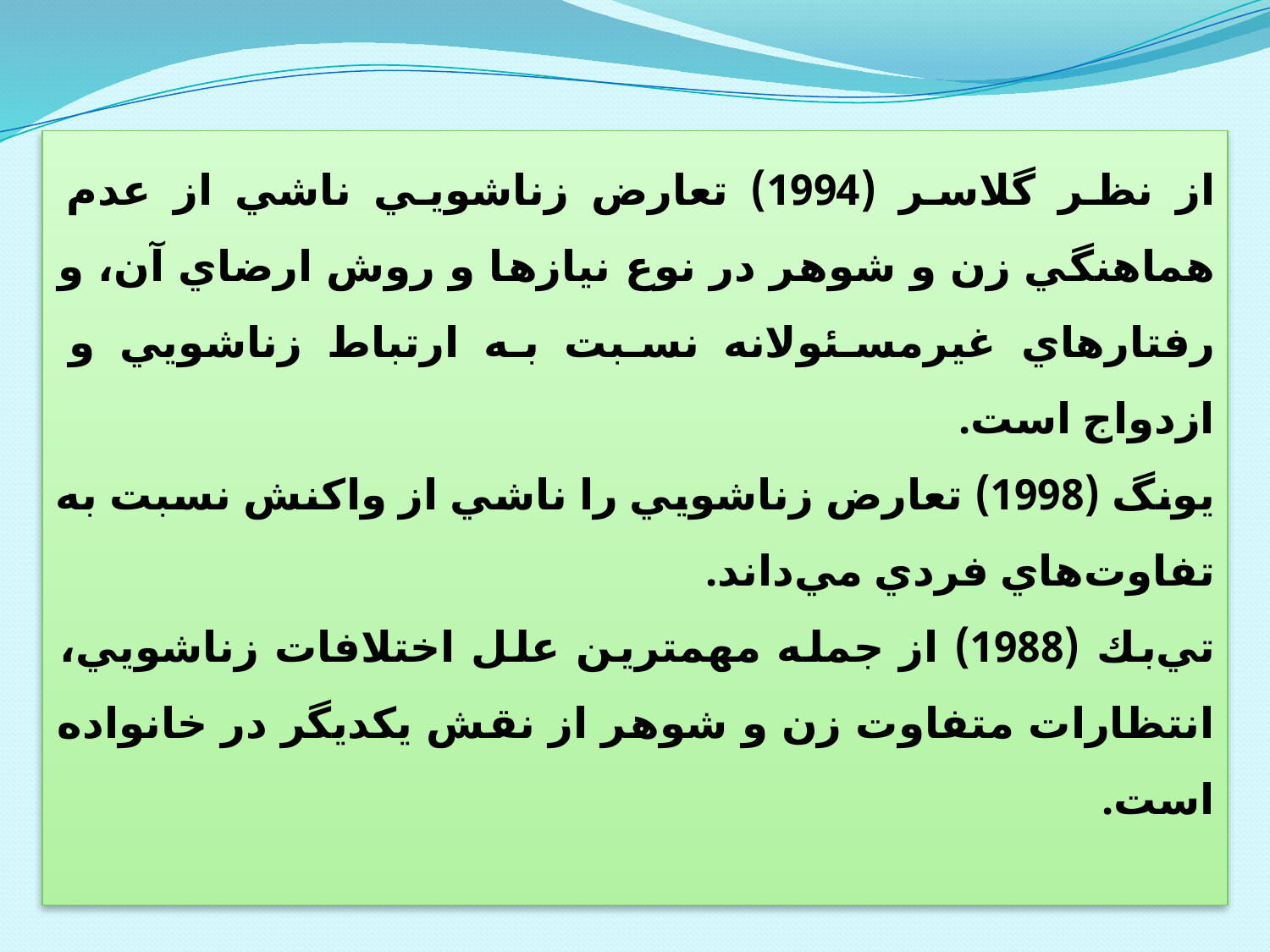

از نظر گلاسر (1994) تعارض زناشويي ناشي از عدم هماهنگي زن و شوهر در نوع نيازها و روش ارضاي آن، و رفتارهاي غيرمسئولانه نسبت به ارتباط زناشويي و ازدواج است.
يونگ (1998) تعارض زناشويي را ناشي از واكنش نسبت به تفاوت‌هاي فردي مي‌داند.
تي‌بك (1988) از جمله مهمترين علل اختلافات زناشويي، انتظارات متفاوت زن و شوهر از نقش يكديگر در خانواده است.